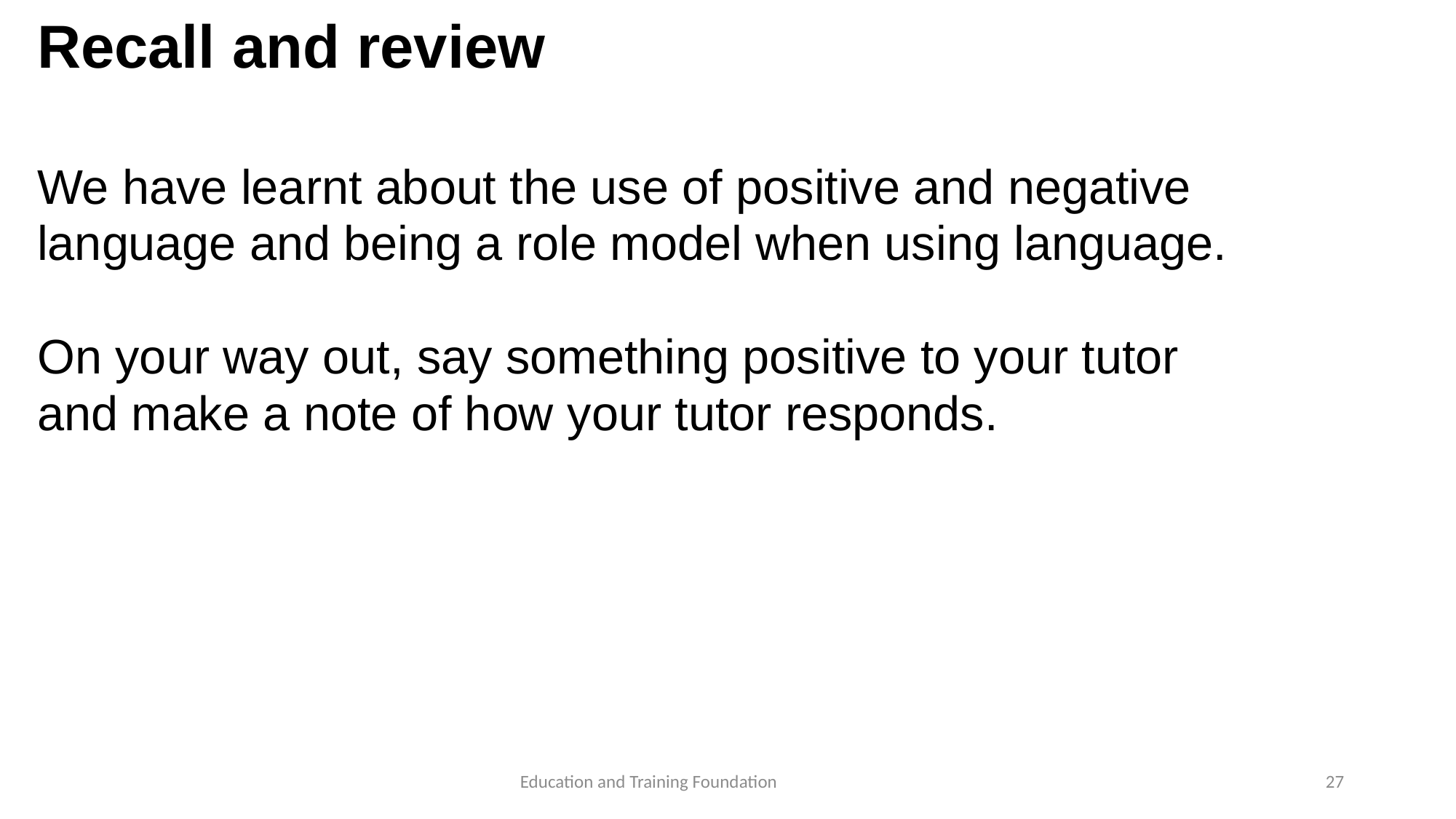

# Recall and review
We have learnt about the use of positive and negative language and being a role model when using language.

On your way out, say something positive to your tutor and make a note of how your tutor responds.
27
Education and Training Foundation